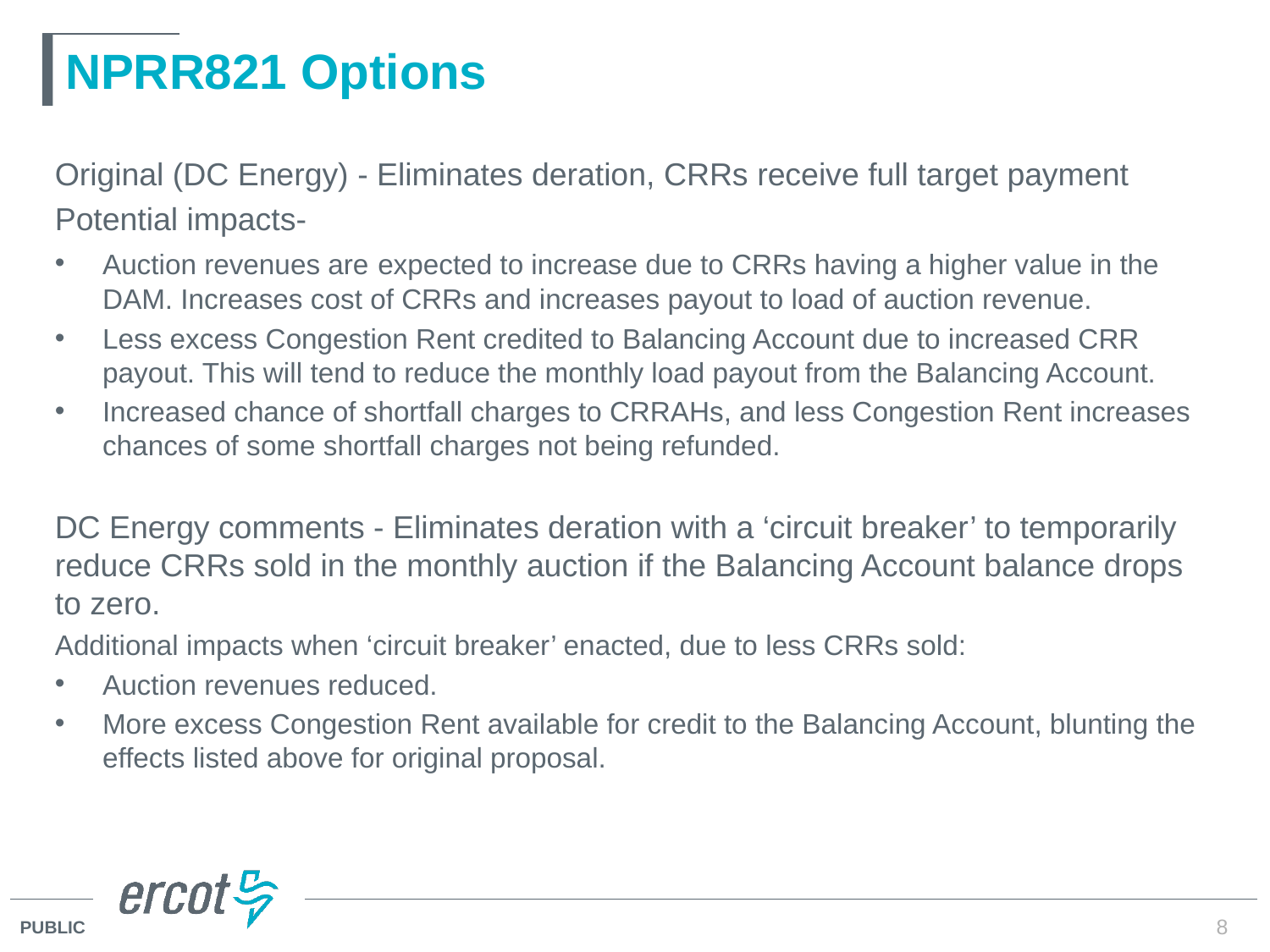

# NPRR821 Options
Original (DC Energy) - Eliminates deration, CRRs receive full target payment
Potential impacts-
Auction revenues are expected to increase due to CRRs having a higher value in the DAM. Increases cost of CRRs and increases payout to load of auction revenue.
Less excess Congestion Rent credited to Balancing Account due to increased CRR payout. This will tend to reduce the monthly load payout from the Balancing Account.
Increased chance of shortfall charges to CRRAHs, and less Congestion Rent increases chances of some shortfall charges not being refunded.

DC Energy comments - Eliminates deration with a ‘circuit breaker’ to temporarily reduce CRRs sold in the monthly auction if the Balancing Account balance drops to zero.
Additional impacts when ‘circuit breaker’ enacted, due to less CRRs sold:
Auction revenues reduced.
More excess Congestion Rent available for credit to the Balancing Account, blunting the effects listed above for original proposal.
8